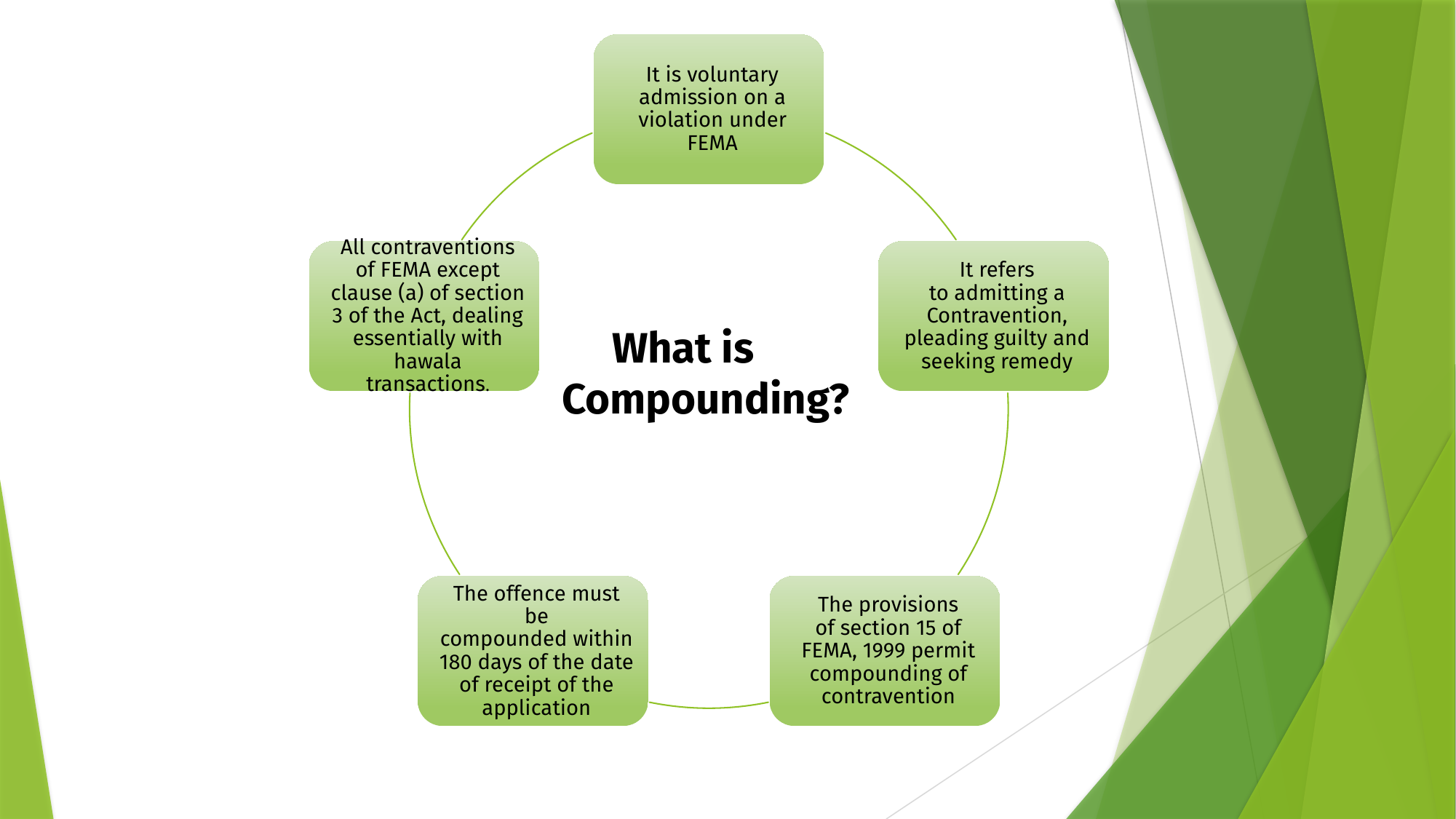

It is voluntary admission on a violation under FEMA
It refers to admitting a Contravention, pleading guilty and seeking remedy
The provisions of section 15 of FEMA, 1999 permit compounding of contravention
The offence must be compounded within 180 days of the date of receipt of the application
All contraventions of FEMA except clause (a) of section 3 of the Act, dealing essentially with hawala transactions.
     What is Compounding?